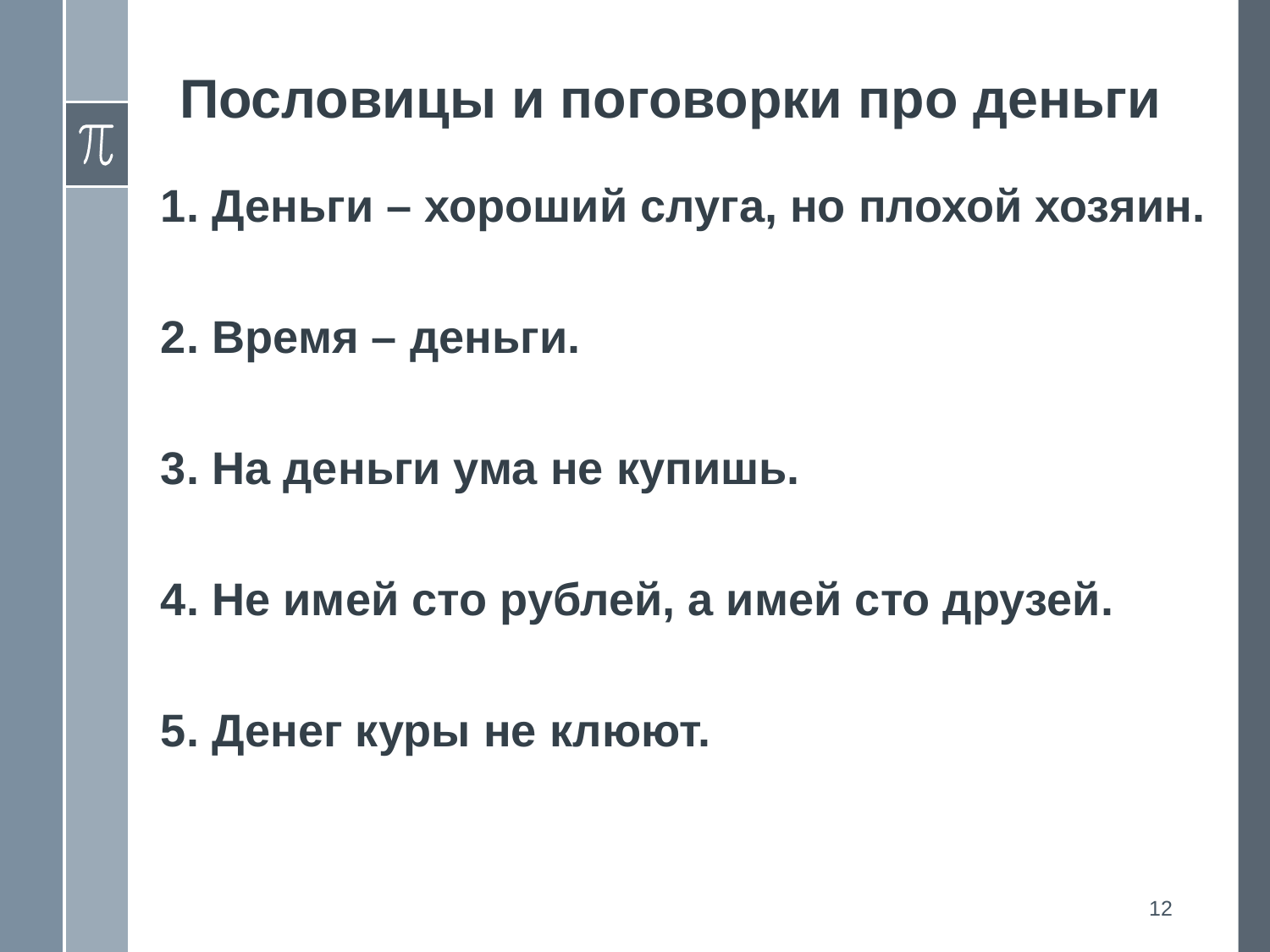

# Пословицы и поговорки про деньги
1. Деньги – хороший слуга, но плохой хозяин.

2. Время – деньги.

3. На деньги ума не купишь.

4. Не имей сто рублей, а имей сто друзей.

5. Денег куры не клюют.
12